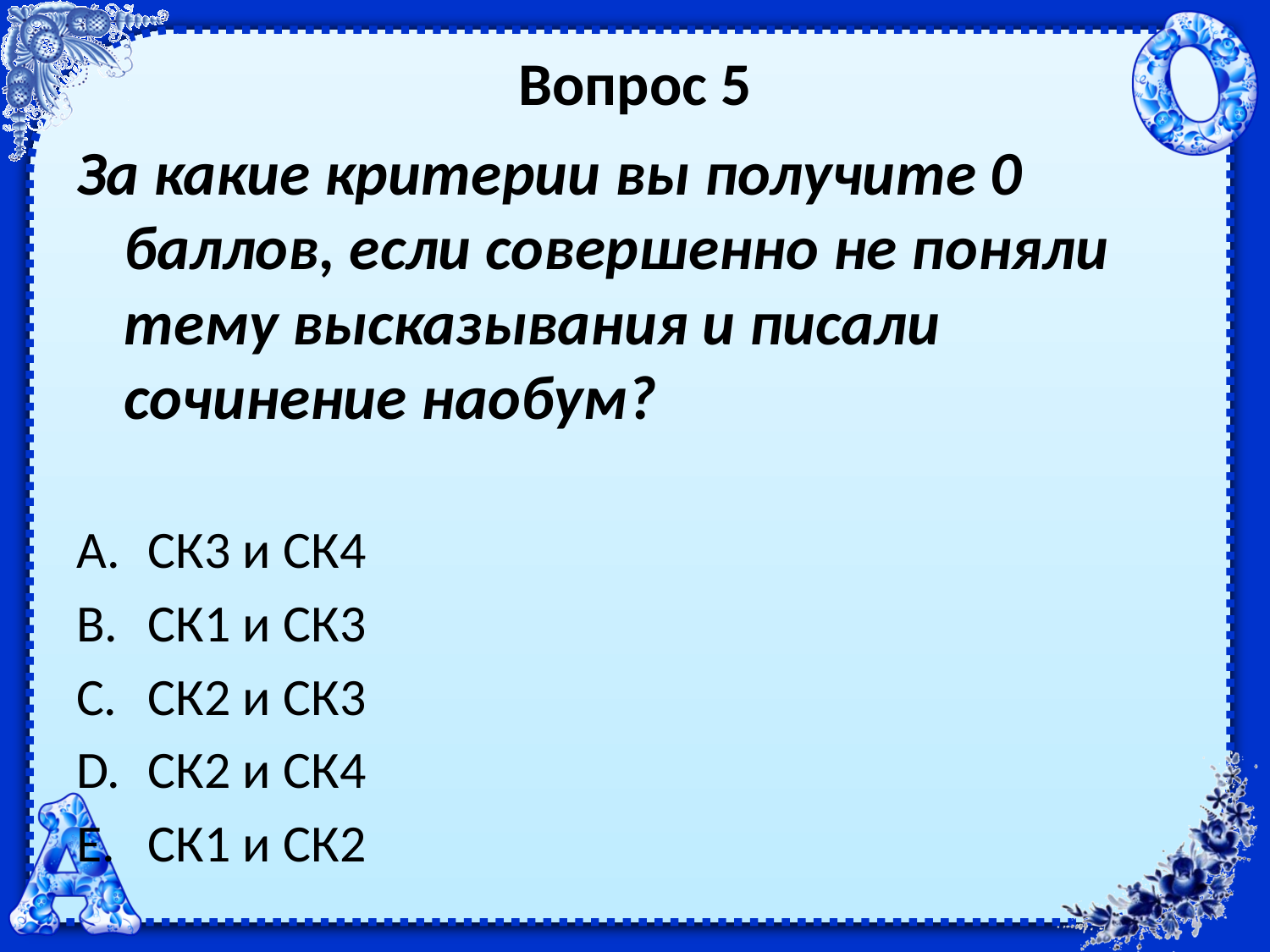

# Вопрос 5
За какие критерии вы получите 0 баллов, если совершенно не поняли тему высказывания и писали сочинение наобум?

СК3 и СК4
СК1 и СК3
СК2 и СК3
СК2 и СК4
СК1 и СК2